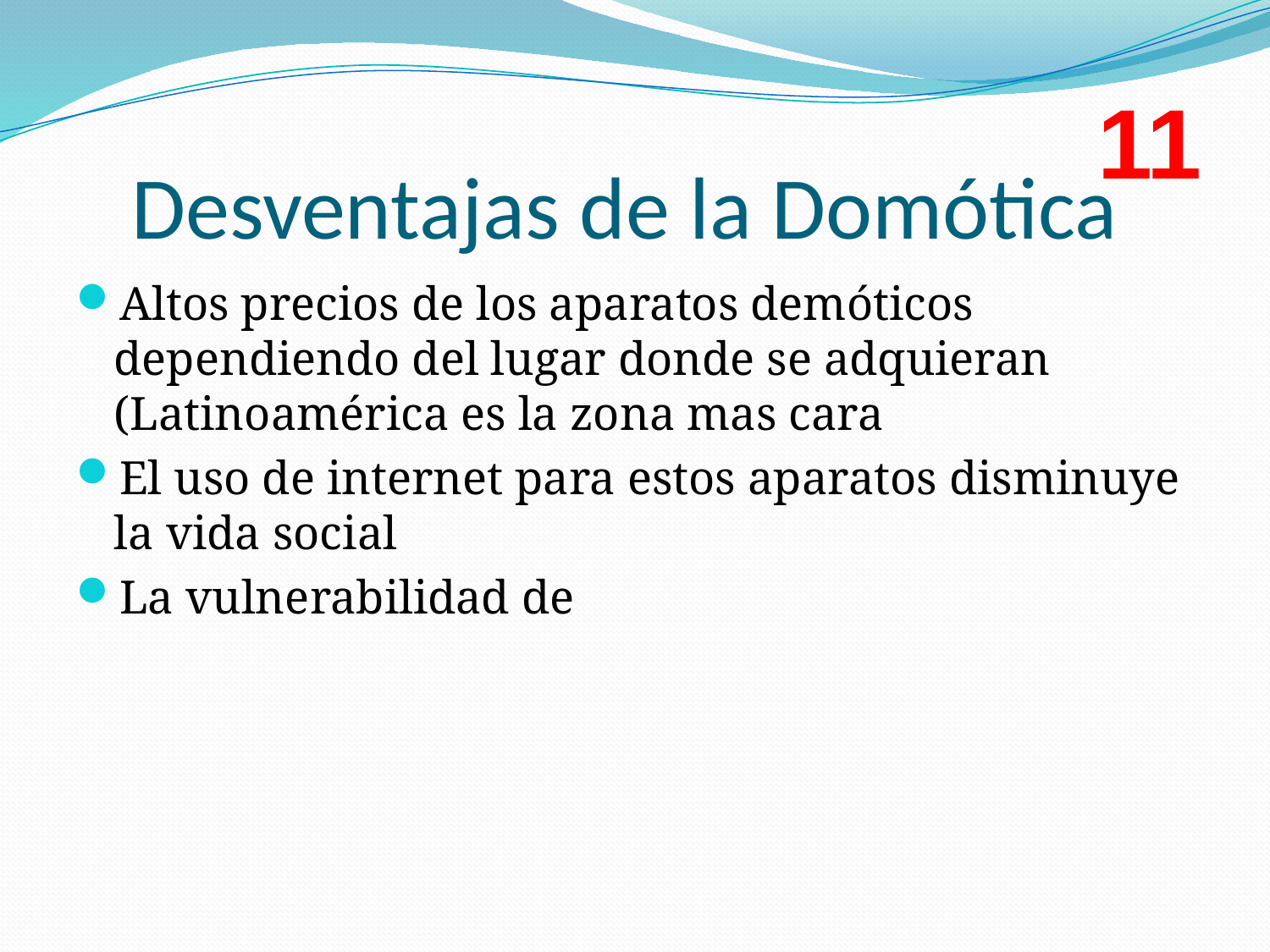

11
# Desventajas de la Domótica
Altos precios de los aparatos demóticos dependiendo del lugar donde se adquieran (Latinoamérica es la zona mas cara
El uso de internet para estos aparatos disminuye la vida social
La vulnerabilidad de